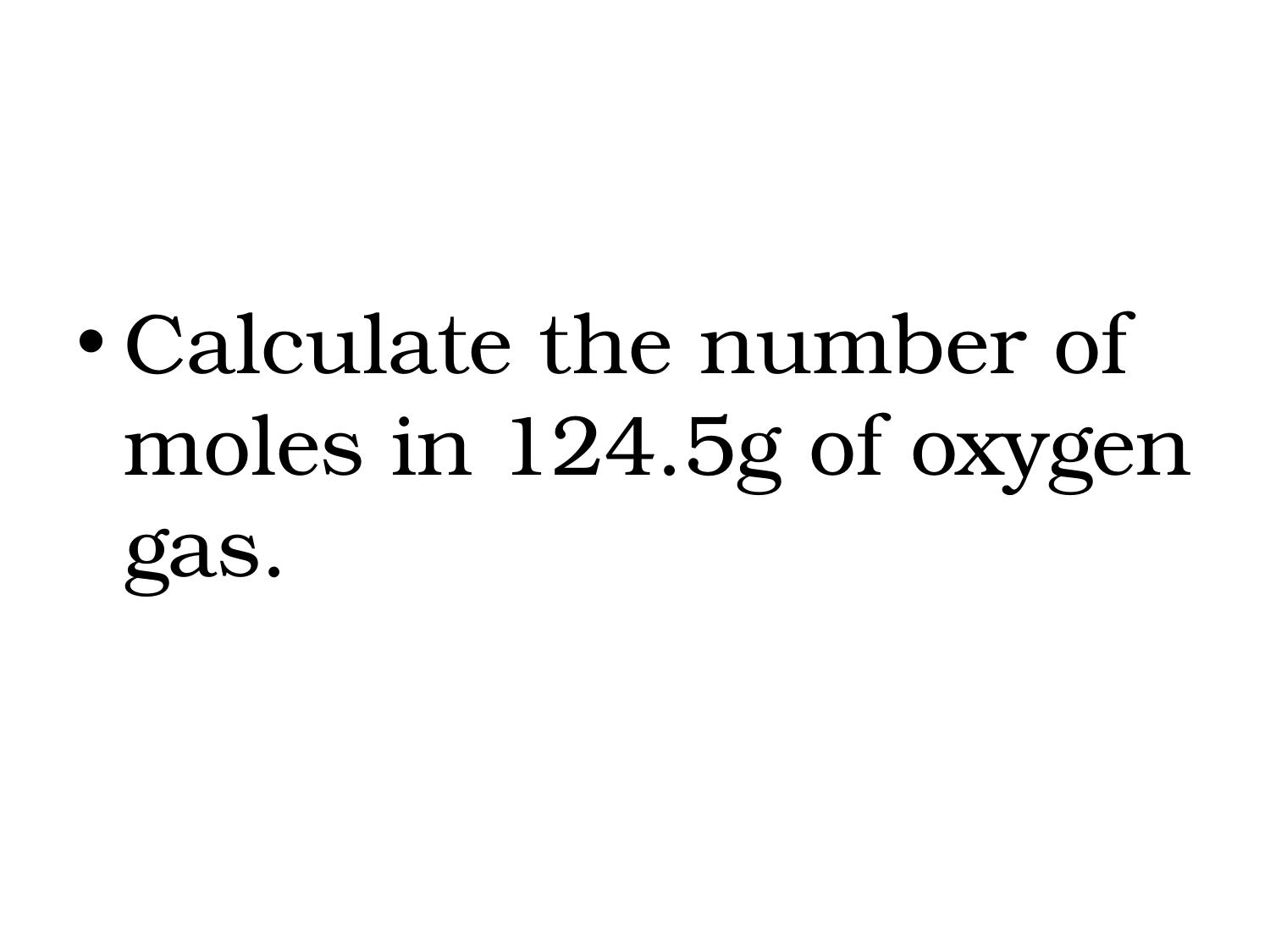

Calculate the number of moles in 124.5g of oxygen gas.